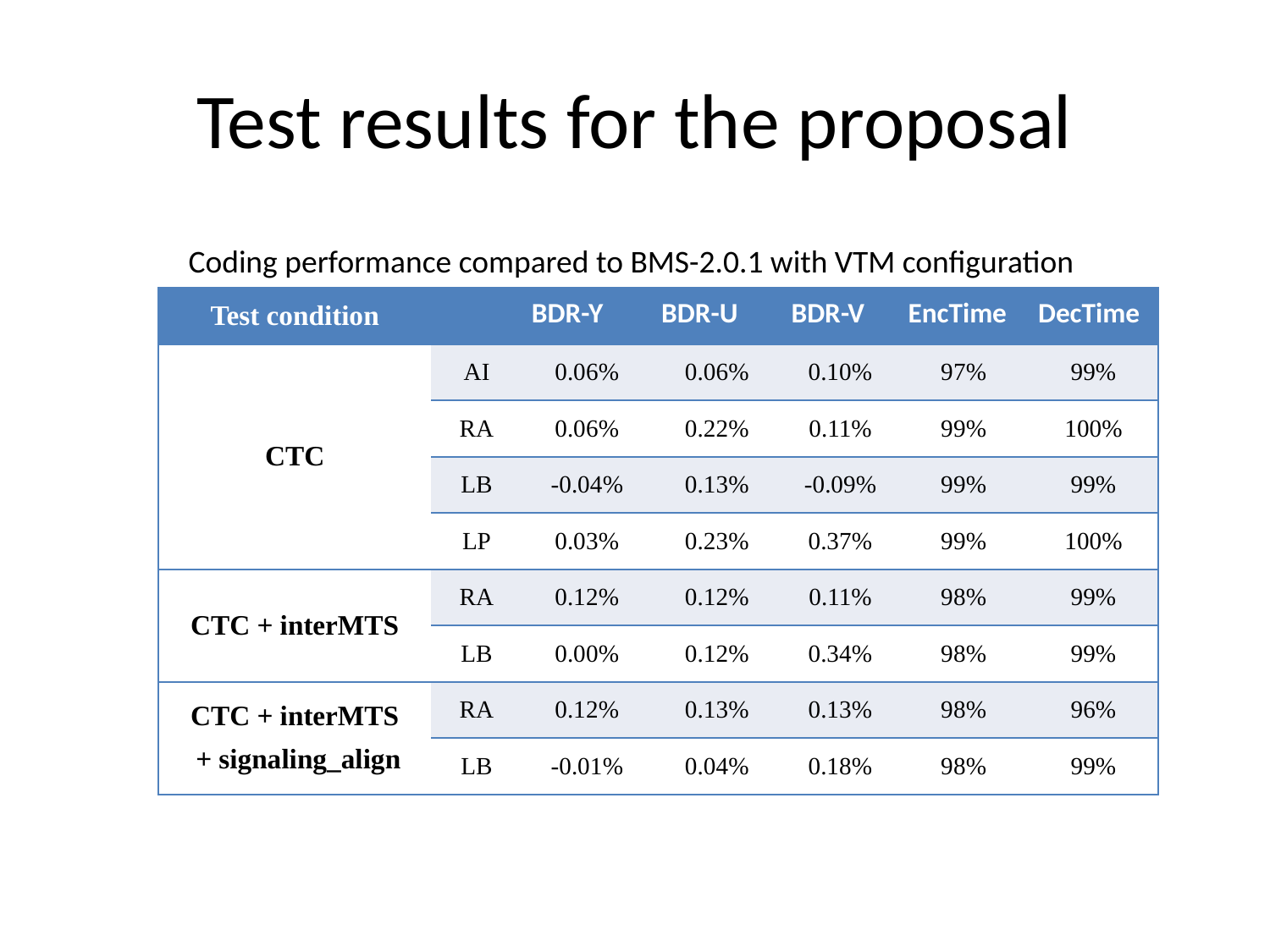

# Test results for the proposal
 Coding performance compared to BMS-2.0.1 with VTM configuration
| Test condition |  | BDR-Y | BDR-U | BDR-V | EncTime | DecTime |
| --- | --- | --- | --- | --- | --- | --- |
| CTC | AI | 0.06% | 0.06% | 0.10% | 97% | 99% |
|  | RA | 0.06% | 0.22% | 0.11% | 99% | 100% |
|  | LB | -0.04% | 0.13% | -0.09% | 99% | 99% |
|  | LP | 0.03% | 0.23% | 0.37% | 99% | 100% |
| CTC + interMTS | RA | 0.12% | 0.12% | 0.11% | 98% | 99% |
|  | LB | 0.00% | 0.12% | 0.34% | 98% | 99% |
| CTC + interMTS + signaling\_align | RA | 0.12% | 0.13% | 0.13% | 98% | 96% |
|  | LB | -0.01% | 0.04% | 0.18% | 98% | 99% |